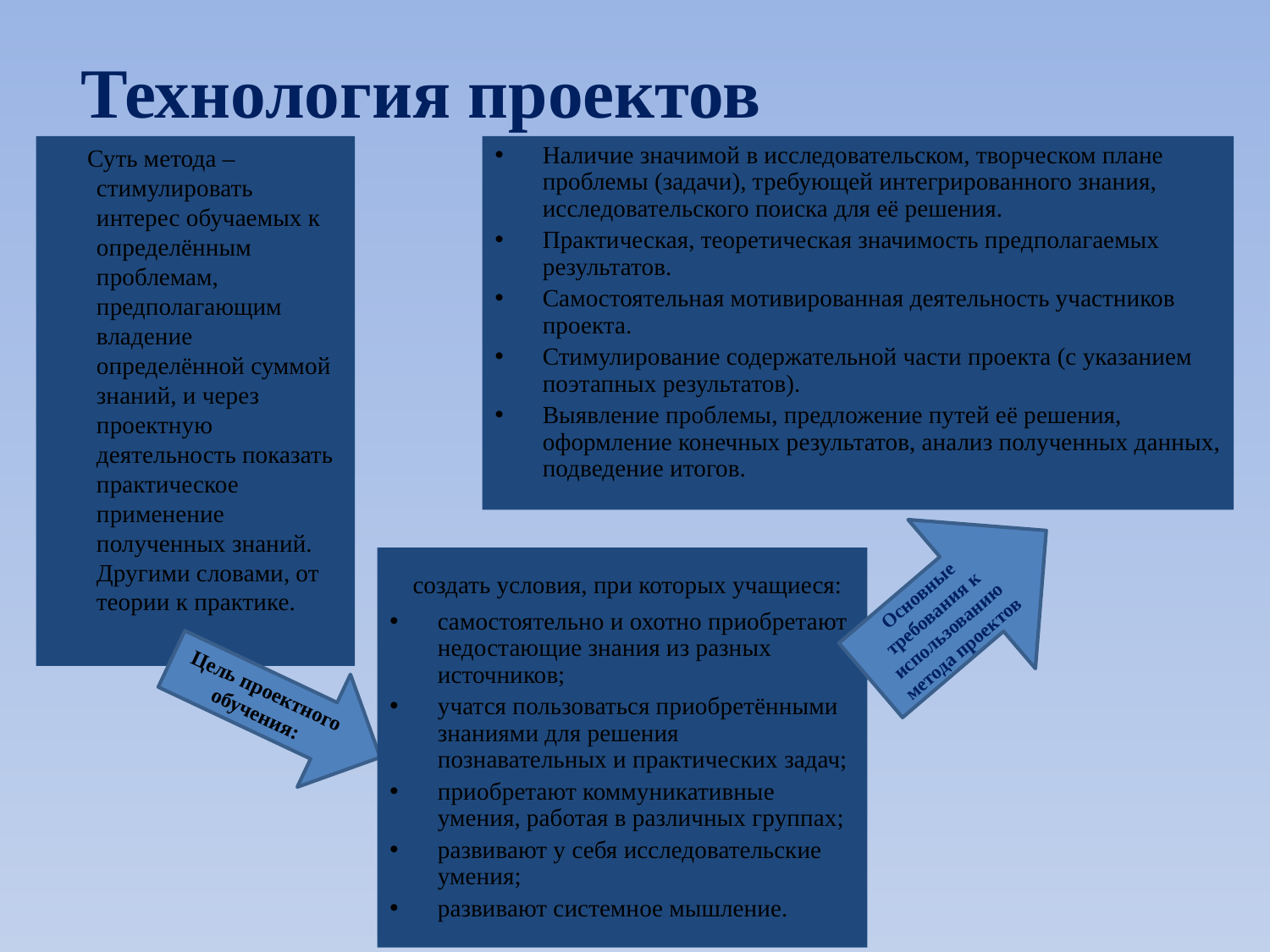

# Технология проектов
       Суть метода – стимулировать интерес обучаемых к определённым проблемам, предполагающим владение определённой суммой знаний, и через проектную деятельность показать практическое применение полученных знаний. Другими словами, от теории к практике.
Наличие значимой в исследовательском, творческом плане проблемы (задачи), требующей интегрированного знания, исследовательского поиска для её решения.
Практическая, теоретическая значимость предполагаемых результатов.
Самостоятельная мотивированная деятельность участников проекта.
Стимулирование содержательной части проекта (с указанием поэтапных результатов).
Выявление проблемы, предложение путей её решения, оформление конечных результатов, анализ полученных данных, подведение итогов.
Основные требования к использованию метода проектов
  создать условия, при которых учащиеся:
самостоятельно и охотно приобретают недостающие знания из разных источников;
учатся пользоваться приобретёнными знаниями для решения познавательных и практических задач;
приобретают коммуникативные умения, работая в различных группах;
развивают у себя исследовательские умения;
развивают системное мышление.
Цель проектного обучения: